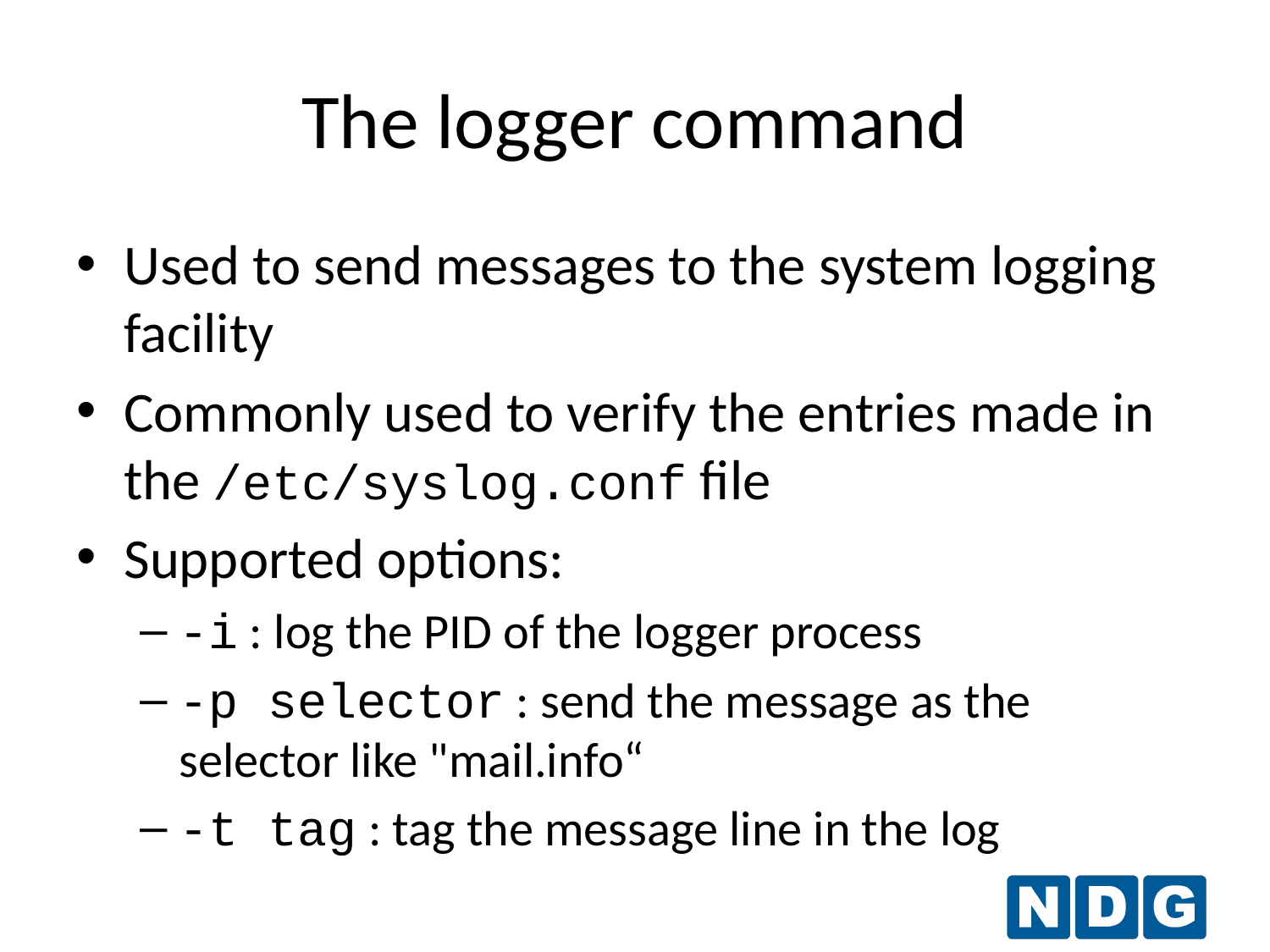

The logger command
Used to send messages to the system logging facility
Commonly used to verify the entries made in the /etc/syslog.conf file
Supported options:
-i : log the PID of the logger process
-p selector : send the message as the selector like "mail.info“
-t tag : tag the message line in the log